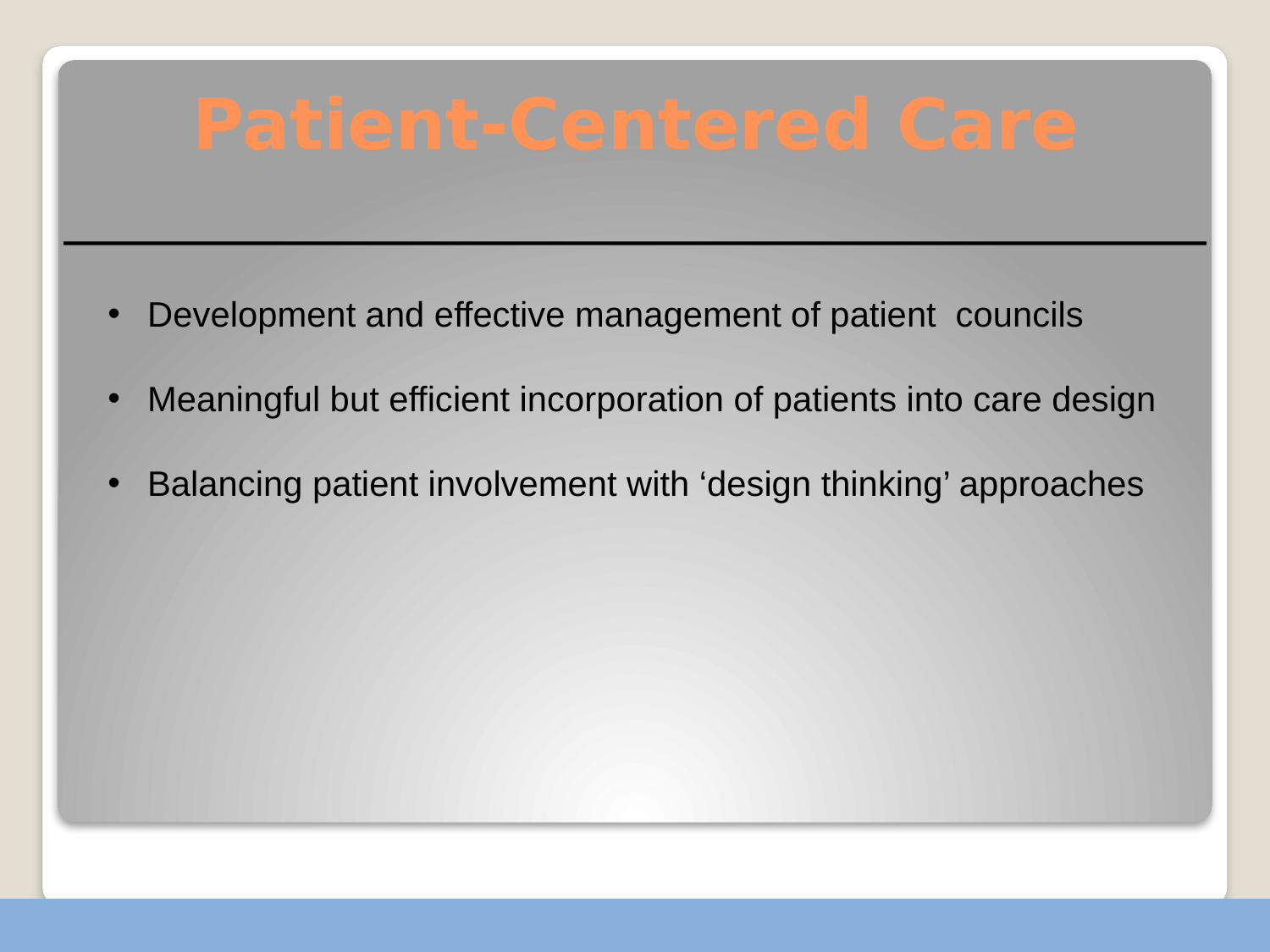

Patient-Centered Care

 Development and effective management of patient  councils

 Meaningful but efficient incorporation of patients into care design

 Balancing patient involvement with ‘design thinking’ approaches